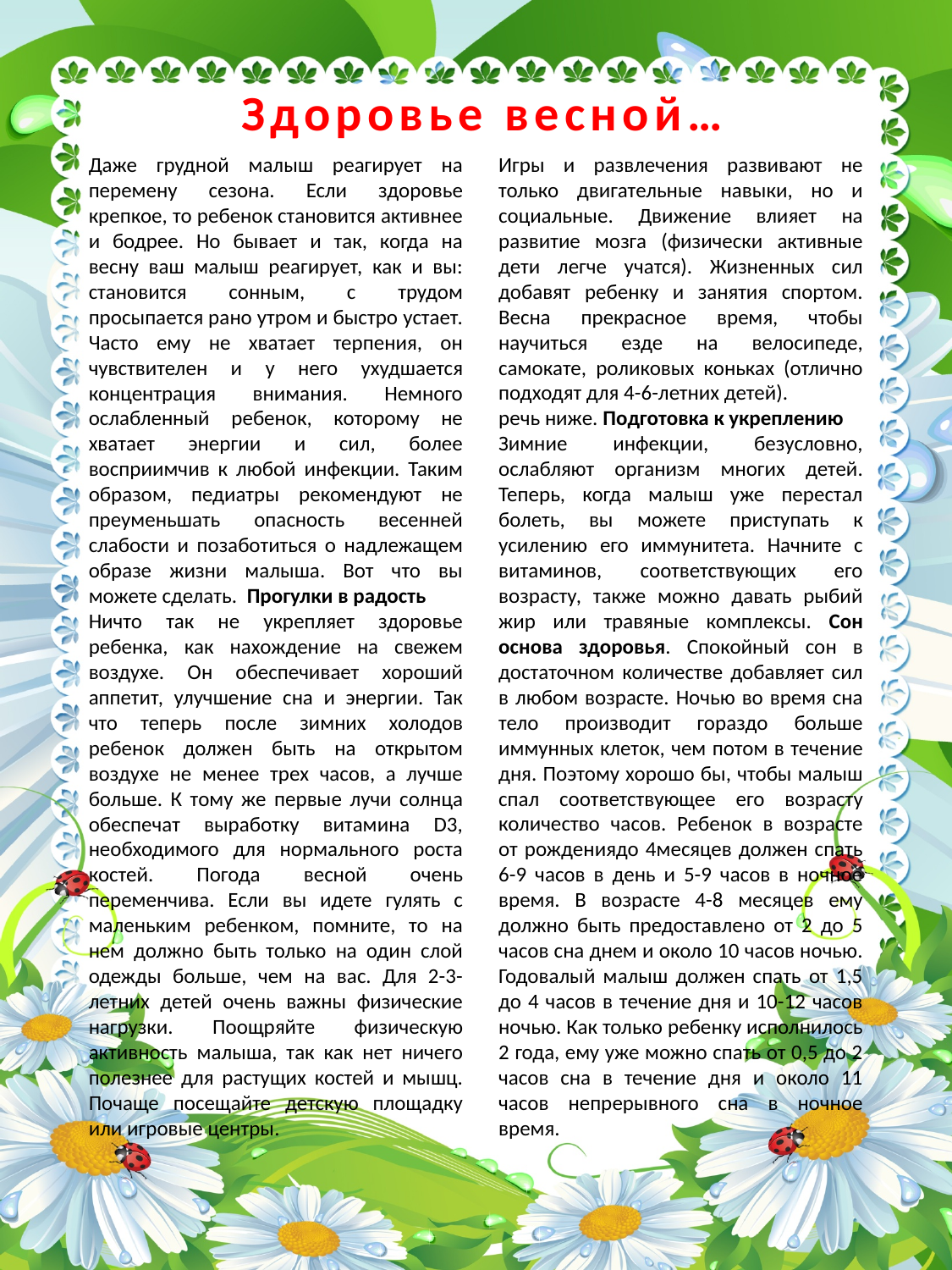

Здоровье весной…
Даже грудной малыш реагирует на перемену сезона. Если здоровье крепкое, то ребенок становится активнее и бодрее. Но бывает и так, когда на весну ваш малыш реагирует, как и вы: становится сонным, с трудом просыпается рано утром и быстро устает. Часто ему не хватает терпения, он чувствителен и у него ухудшается концентрация внимания. Немного ослабленный ребенок, которому не хватает энергии и сил, более восприимчив к любой инфекции. Таким образом, педиатры рекомендуют не преуменьшать опасность весенней слабости и позаботиться о надлежащем образе жизни малыша. Вот что вы можете сделать.  Прогулки в радость
Ничто так не укрепляет здоровье ребенка, как нахождение на свежем воздухе. Он обеспечивает хороший аппетит, улучшение сна и энергии. Так что теперь после зимних холодов ребенок должен быть на открытом воздухе не менее трех часов, а лучше больше. К тому же первые лучи солнца обеспечат выработку витамина D3, необходимого для нормального роста костей. Погода весной очень переменчива. Если вы идете гулять с маленьким ребенком, помните, то на нем должно быть только на один слой одежды больше, чем на вас. Для 2-3-летних детей очень важны физические нагрузки. Поощряйте физическую активность малыша, так как нет ничего полезнее для растущих костей и мышц. Почаще посещайте детскую площадку или игровые центры.

Игры и развлечения развивают не только двигательные навыки, но и социальные. Движение влияет на развитие мозга (физически активные дети легче учатся). Жизненных сил добавят ребенку и занятия спортом. Весна прекрасное время, чтобы научиться езде на велосипеде, самокате, роликовых коньках (отлично подходят для 4-6-летних детей).
речь ниже. Подготовка к укреплению
Зимние инфекции, безусловно, ослабляют организм многих детей. Теперь, когда малыш уже перестал болеть, вы можете приступать к усилению его иммунитета. Начните с витаминов, соответствующих его возрасту, также можно давать рыбий жир или травяные комплексы. Сон основа здоровья. Спокойный сон в достаточном количестве добавляет сил в любом возрасте. Ночью во время сна тело производит гораздо больше иммунных клеток, чем потом в течение дня. Поэтому хорошо бы, чтобы малыш спал соответствующее его возрасту количество часов. Ребенок в возрасте от рождениядо 4месяцев должен спать 6-9 часов в день и 5-9 часов в ночное время. В возрасте 4-8 месяцев ему должно быть предоставлено от 2 до 5 часов сна днем и около 10 часов ночью. Годовалый малыш должен спать от 1,5 до 4 часов в течение дня и 10-12 часов ночью. Как только ребенку исполнилось 2 года, ему уже можно спать от 0,5 до 2 часов сна в течение дня и около 11 часов непрерывного сна в ночное время.